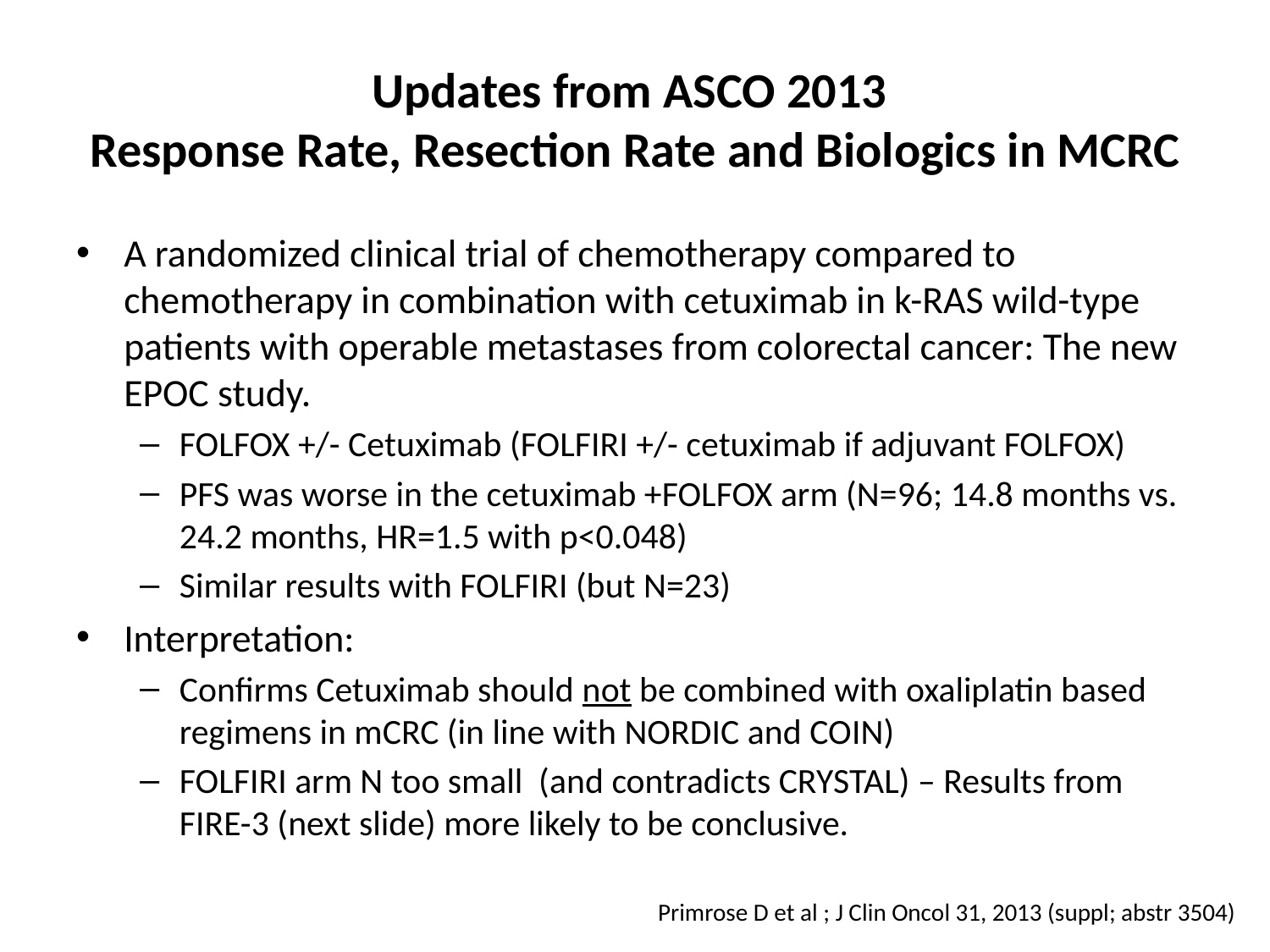

# Updates from ASCO 2013 Response Rate, Resection Rate and Biologics in MCRC
A randomized clinical trial of chemotherapy compared to chemotherapy in combination with cetuximab in k-RAS wild-type patients with operable metastases from colorectal cancer: The new EPOC study.
FOLFOX +/- Cetuximab (FOLFIRI +/- cetuximab if adjuvant FOLFOX)
PFS was worse in the cetuximab +FOLFOX arm (N=96; 14.8 months vs. 24.2 months, HR=1.5 with p<0.048)
Similar results with FOLFIRI (but N=23)
Interpretation:
Confirms Cetuximab should not be combined with oxaliplatin based regimens in mCRC (in line with NORDIC and COIN)
FOLFIRI arm N too small  (and contradicts CRYSTAL) – Results from FIRE-3 (next slide) more likely to be conclusive.
Primrose D et al ; J Clin Oncol 31, 2013 (suppl; abstr 3504)